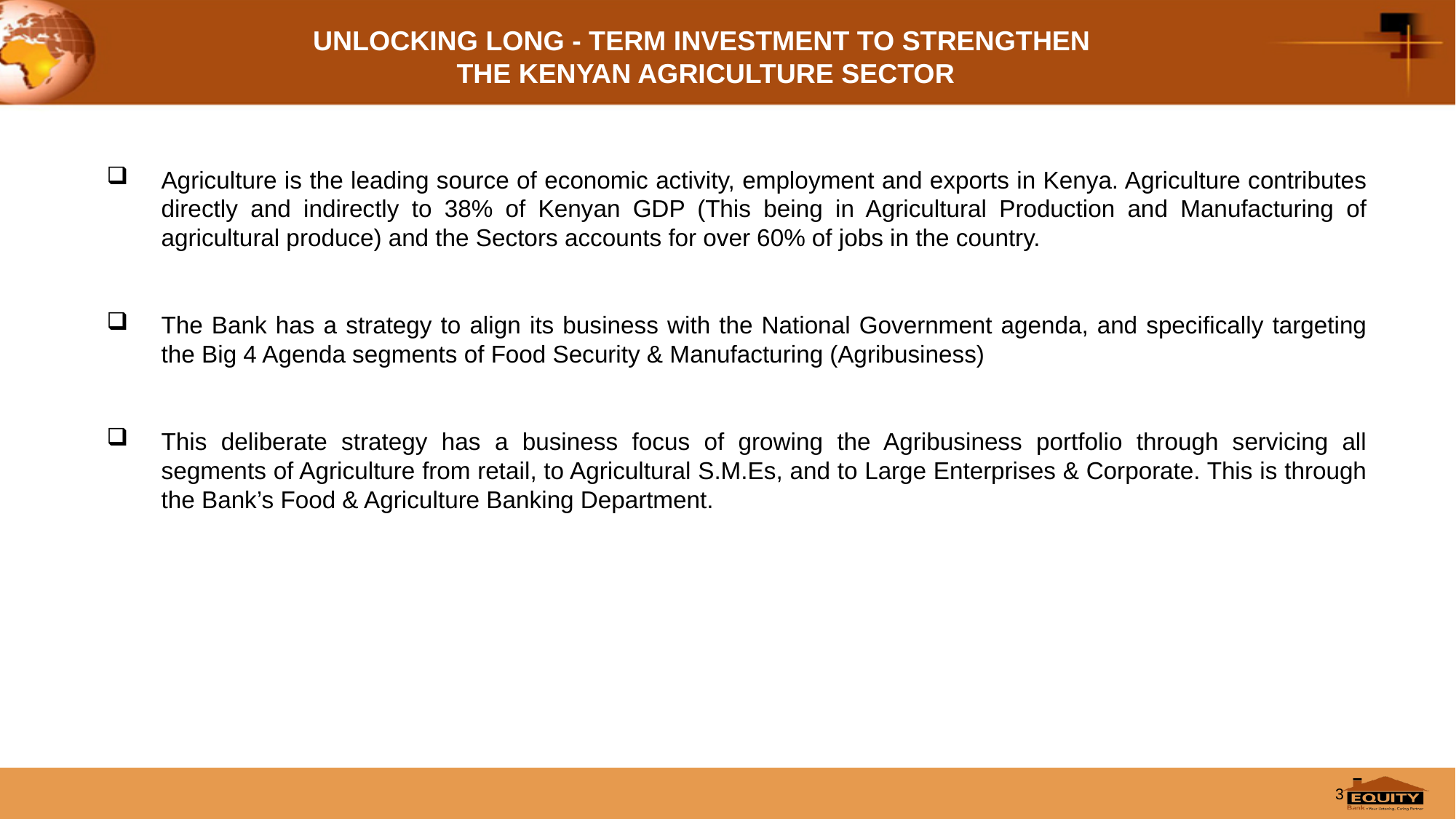

# UNLOCKING LONG - TERM INVESTMENT TO STRENGTHEN THE KENYAN AGRICULTURE SECTOR
Agriculture is the leading source of economic activity, employment and exports in Kenya. Agriculture contributes directly and indirectly to 38% of Kenyan GDP (This being in Agricultural Production and Manufacturing of agricultural produce) and the Sectors accounts for over 60% of jobs in the country.

The Bank has a strategy to align its business with the National Government agenda, and specifically targeting the Big 4 Agenda segments of Food Security & Manufacturing (Agribusiness)

This deliberate strategy has a business focus of growing the Agribusiness portfolio through servicing all segments of Agriculture from retail, to Agricultural S.M.Es, and to Large Enterprises & Corporate. This is through the Bank’s Food & Agriculture Banking Department.